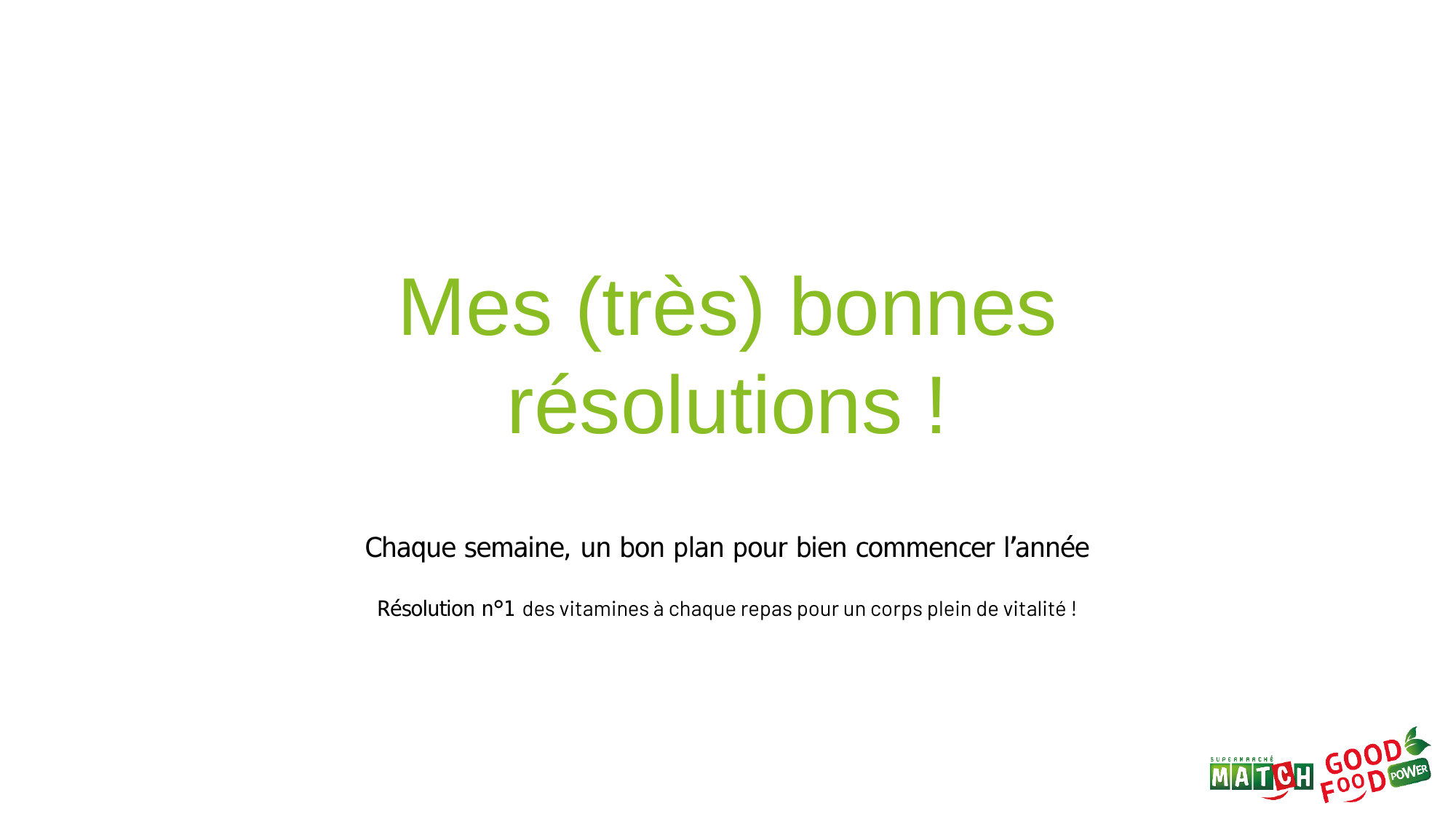

Mes (très) bonnes résolutions !
Chaque semaine, un bon plan pour bien commencer l’année

Résolution n°1 des vitamines à chaque repas pour un corps plein de vitalité !